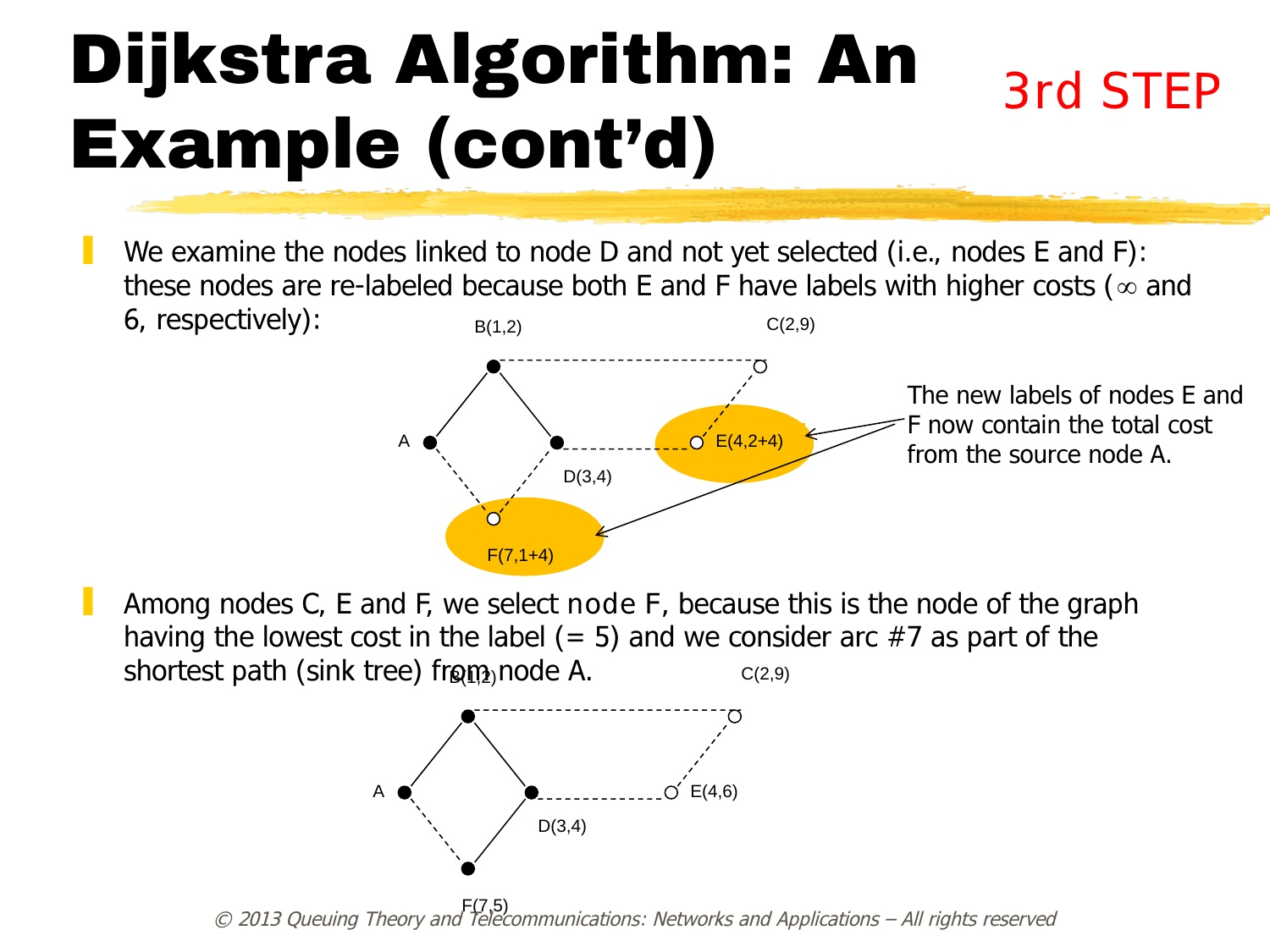

# Dijkstra Algorithm: An Example (cont’d)

3rd STEP

We examine the nodes linked to node D and not yet selected (i.e., nodes E and F): these nodes are re-labeled because both E and F have labels with higher costs (∞ and 6, respectively):

Among nodes C, E and F, we select node F, because this is the node of the graph having the lowest cost in the label (= 5) and we consider arc #7 as part of the shortest path (sink tree) from node A.

C(2,9)
B(1,2)

A
E(4,2+4)

D(3,4)

F(7,1+4)
The new labels of nodes E and F now contain the total cost from the source node A.

C(2,9)
B(1,2)

A
E(4,6)

D(3,4)

F(7,5)
© 2013 Queuing Theory and Telecommunications: Networks and Applications – All rights reserved